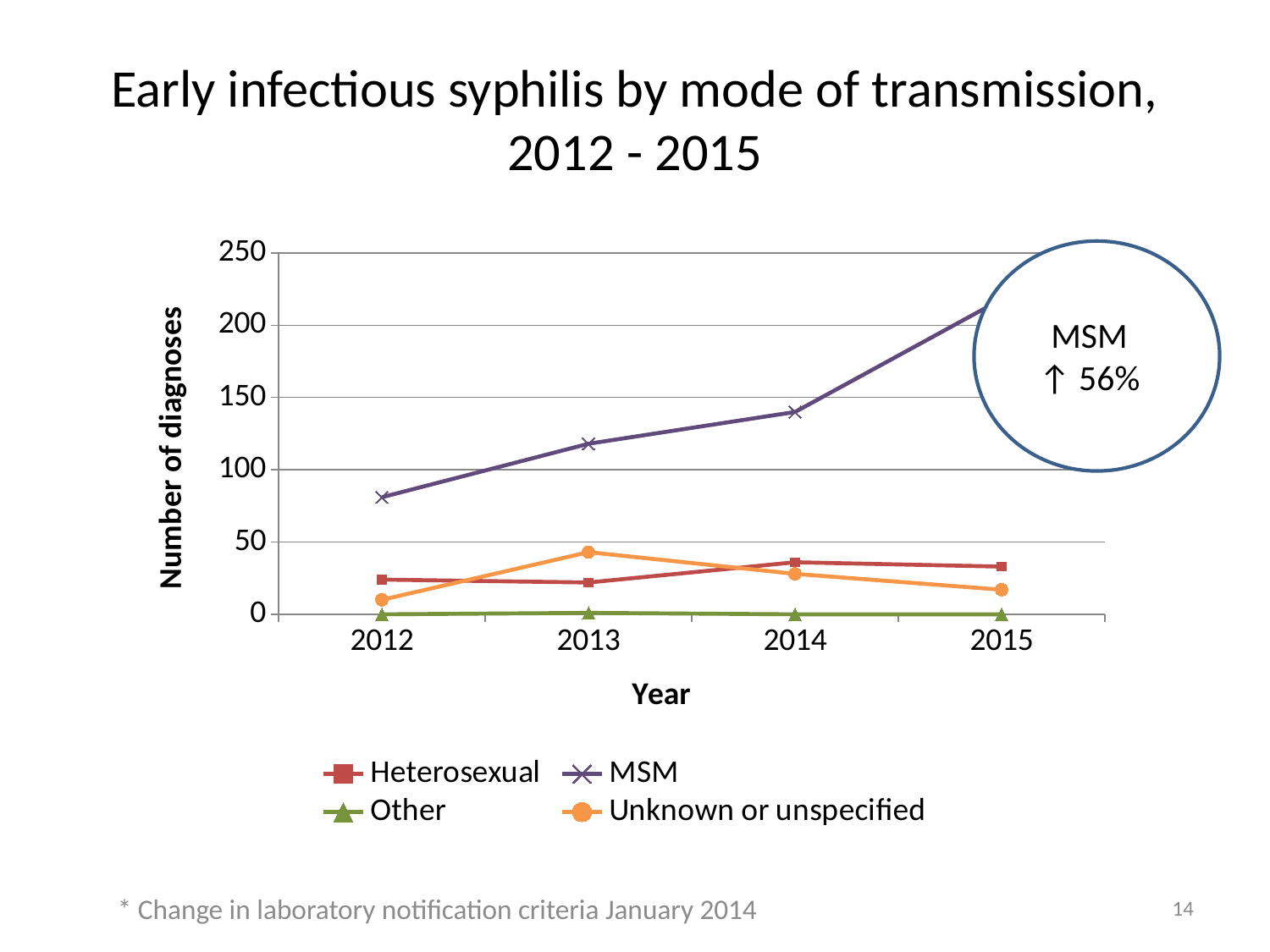

# Early infectious syphilis by mode of transmission, 2012 - 2015

### Chart

| Category | Heterosexual | MSM | Other | Unknown or unspecified |
|---|---|---|---|---|
| 2012 | 24.0 | 81.0 | 0.0 | 10.0 |
| 2013 | 22.0 | 118.0 | 1.0 | 43.0 |
| 2014 | 36.0 | 140.0 | 0.0 | 28.0 |
| 2015 | 33.0 | 218.0 | 0.0 | 17.0 |
MSM ↑ 56%
* Change in laboratory notification criteria January 2014
14